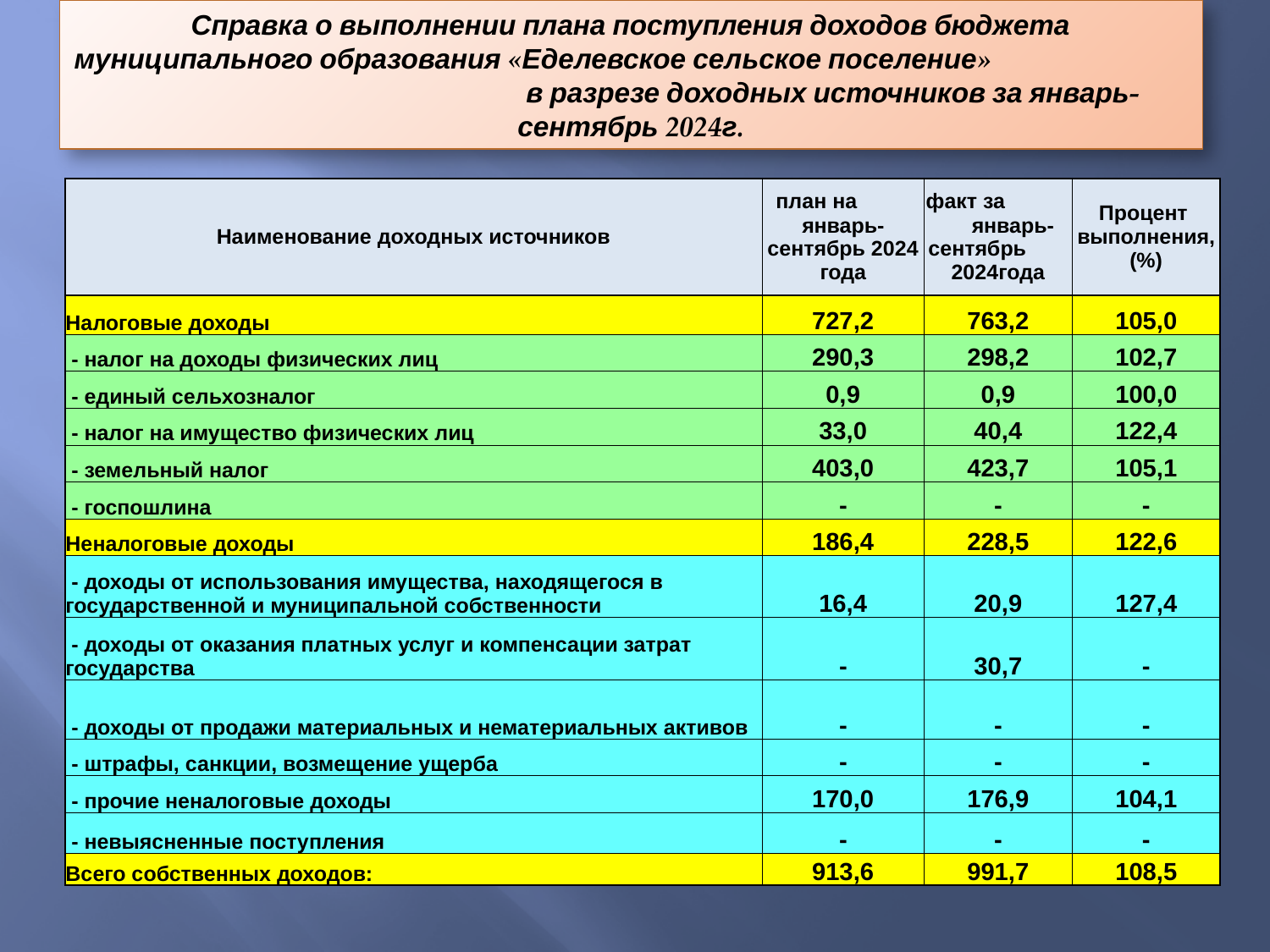

# Справка о выполнении плана поступления доходов бюджета муниципального образования «Еделевское сельское поселение»                                                                                       в разрезе доходных источников за январь-сентябрь 2024г.
| Наименование доходных источников | план на январь-сентябрь 2024 года | факт за январь- сентябрь 2024года | Процент выполнения, (%) |
| --- | --- | --- | --- |
| Налоговые доходы | 727,2 | 763,2 | 105,0 |
| - налог на доходы физических лиц | 290,3 | 298,2 | 102,7 |
| - единый сельхозналог | 0,9 | 0,9 | 100,0 |
| - налог на имущество физических лиц | 33,0 | 40,4 | 122,4 |
| - земельный налог | 403,0 | 423,7 | 105,1 |
| - госпошлина | - | - | - |
| Неналоговые доходы | 186,4 | 228,5 | 122,6 |
| - доходы от использования имущества, находящегося в государственной и муниципальной собственности | 16,4 | 20,9 | 127,4 |
| - доходы от оказания платных услуг и компенсации затрат государства | - | 30,7 | - |
| - доходы от продажи материальных и нематериальных активов | - | - | - |
| - штрафы, санкции, возмещение ущерба | - | - | - |
| - прочие неналоговые доходы | 170,0 | 176,9 | 104,1 |
| - невыясненные поступления | - | - | - |
| Всего собственных доходов: | 913,6 | 991,7 | 108,5 |